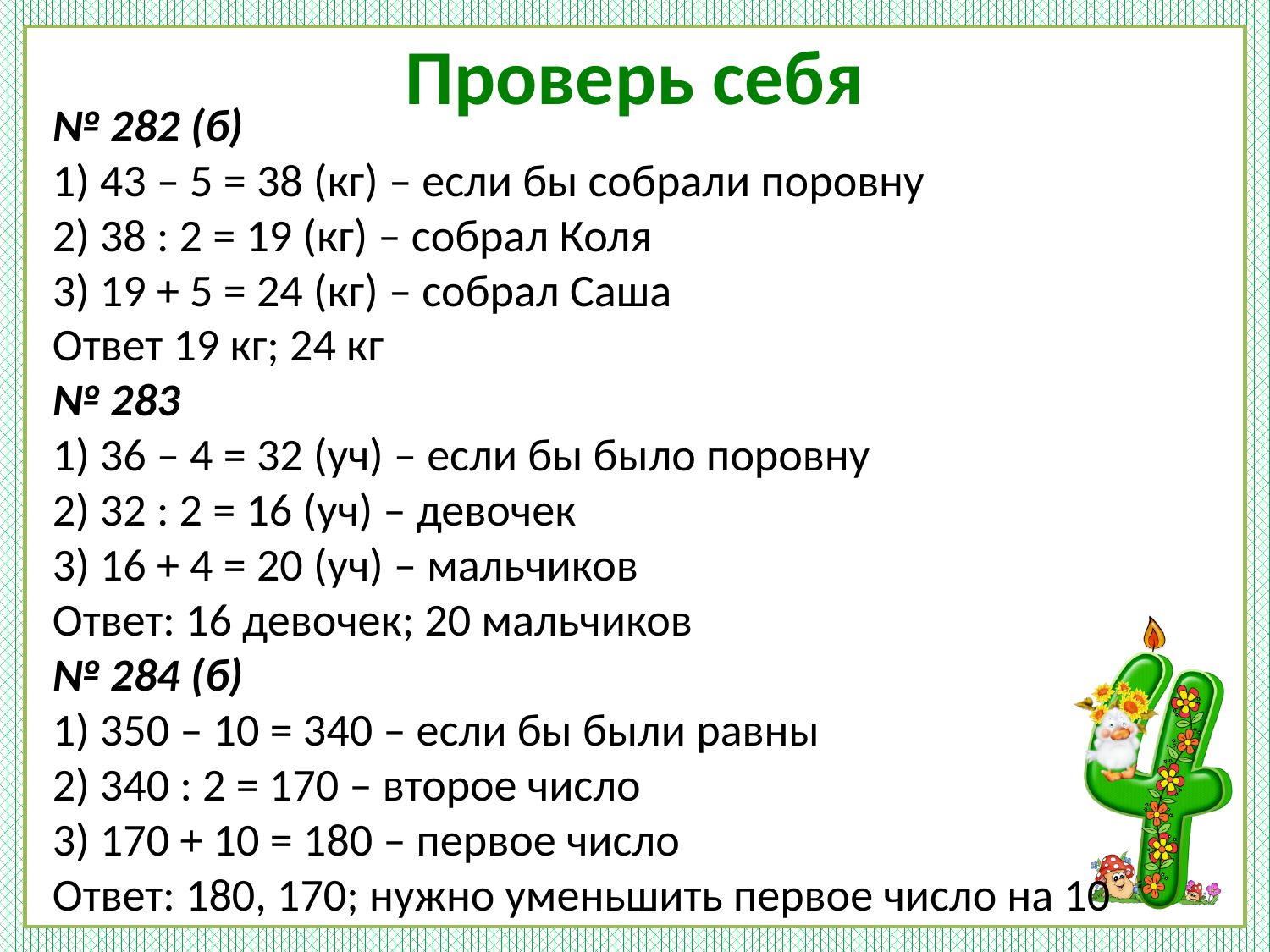

# Проверь себя
№ 282 (б)
1) 43 – 5 = 38 (кг) – если бы собрали поровну
2) 38 : 2 = 19 (кг) – собрал Коля
3) 19 + 5 = 24 (кг) – собрал Саша
Ответ 19 кг; 24 кг
№ 283
1) 36 – 4 = 32 (уч) – если бы было поровну
2) 32 : 2 = 16 (уч) – девочек
3) 16 + 4 = 20 (уч) – мальчиков
Ответ: 16 девочек; 20 мальчиков
№ 284 (б)
1) 350 – 10 = 340 – если бы были равны
2) 340 : 2 = 170 – второе число
3) 170 + 10 = 180 – первое число
Ответ: 180, 170; нужно уменьшить первое число на 10